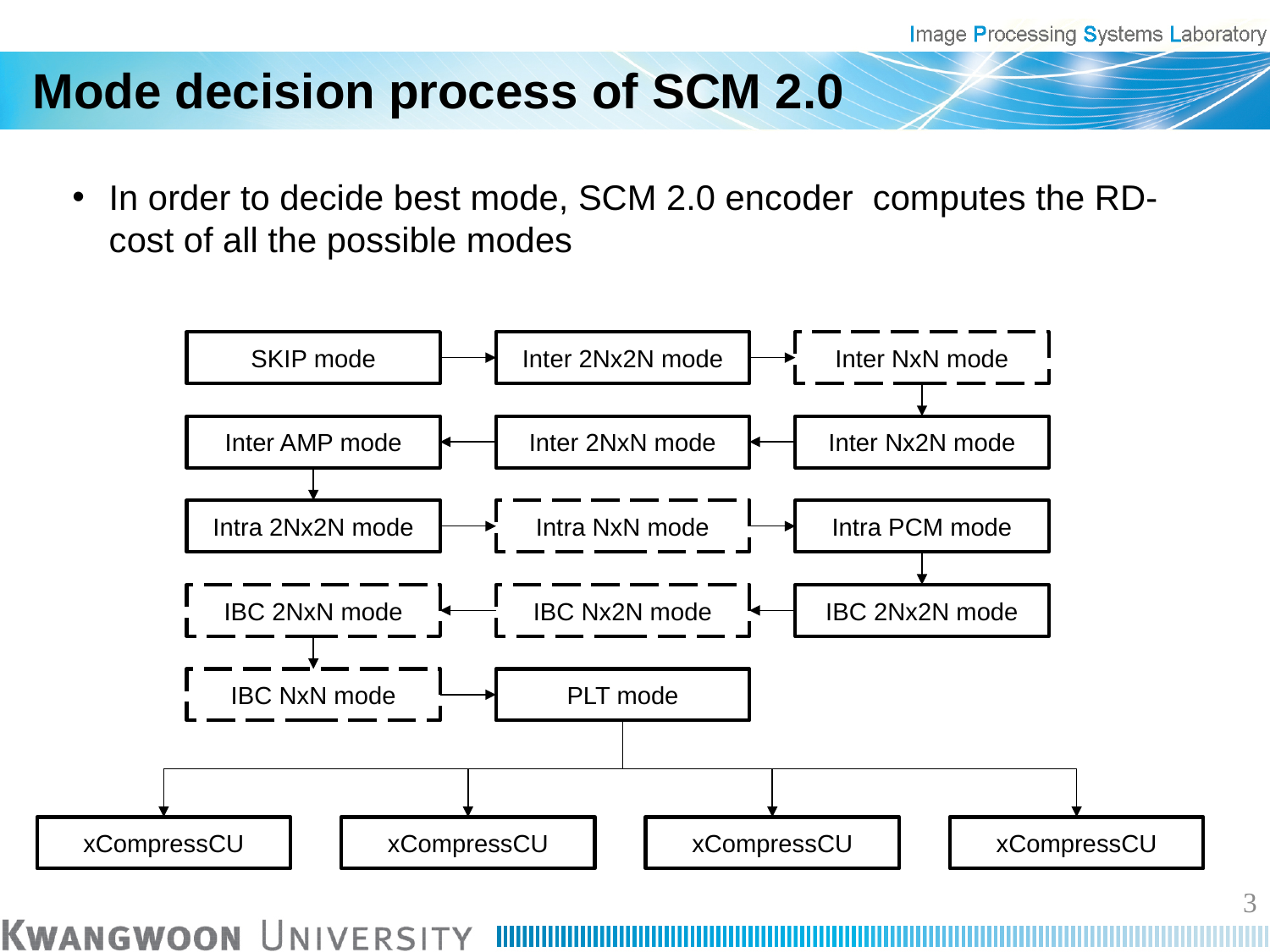

# Mode decision process of SCM 2.0
In order to decide best mode, SCM 2.0 encoder  computes the RD-cost of all the possible modes
SKIP mode
Inter 2Nx2N mode
Inter NxN mode
Inter AMP mode
Inter 2NxN mode
Inter Nx2N mode
Intra 2Nx2N mode
Intra NxN mode
Intra PCM mode
IBC 2NxN mode
IBC Nx2N mode
IBC 2Nx2N mode
IBC NxN mode
PLT mode
xCompressCU
xCompressCU
xCompressCU
xCompressCU
3